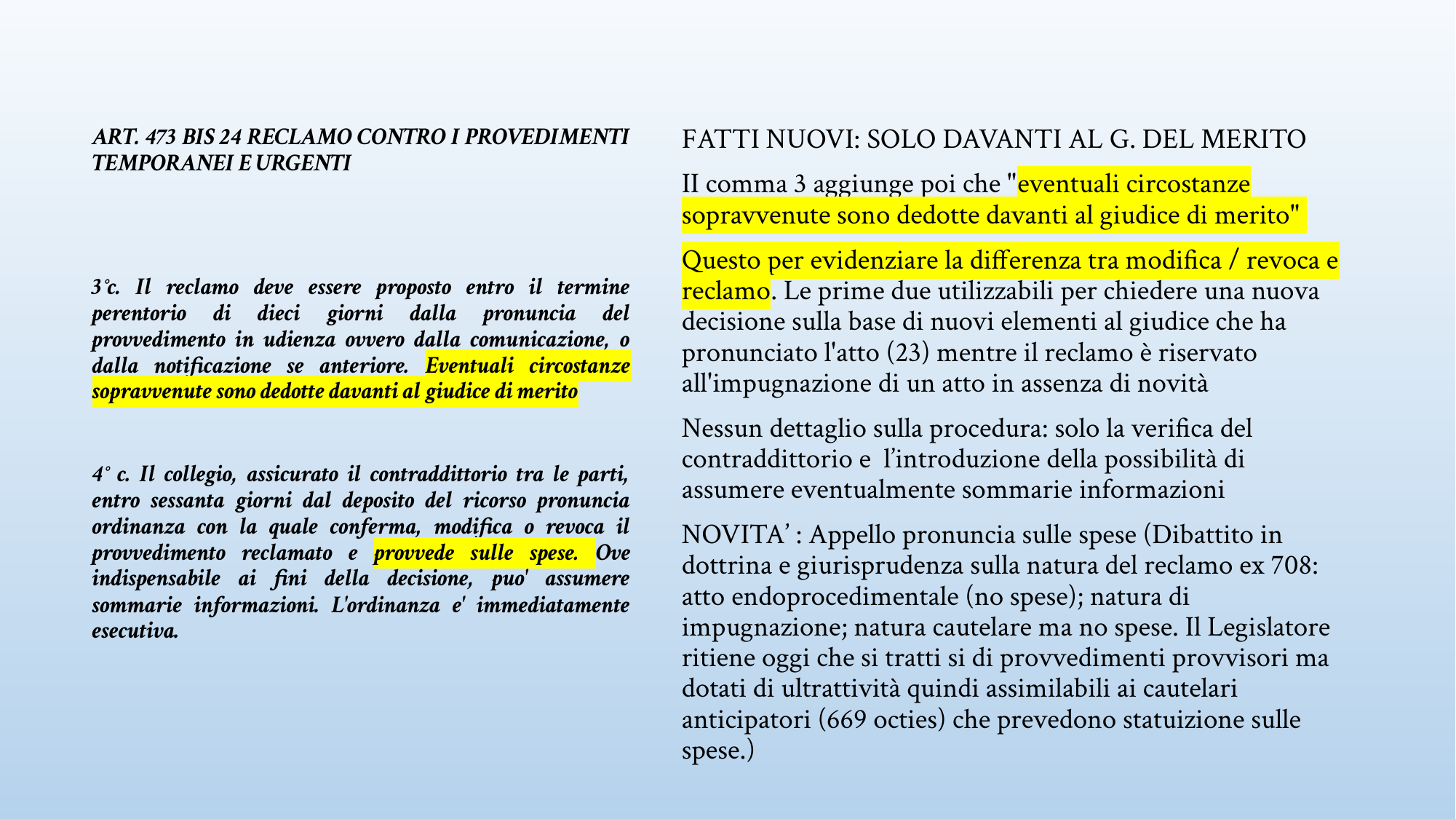

ART. 473 BIS 24 RECLAMO CONTRO I PROVEDIMENTI TEMPORANEI E URGENTI

3°c. Il reclamo deve essere proposto entro il termine perentorio di dieci giorni dalla pronuncia del provvedimento in udienza ovvero dalla comunicazione, o dalla notificazione se anteriore. Eventuali circostanze sopravvenute sono dedotte davanti al giudice di merito

4° c. Il collegio, assicurato il contraddittorio tra le parti, entro sessanta giorni dal deposito del ricorso pronuncia ordinanza con la quale conferma, modifica o revoca il provvedimento reclamato e provvede sulle spese. Ove indispensabile ai fini della decisione, puo' assumere sommarie informazioni. L'ordinanza e' immediatamente esecutiva.
FATTI NUOVI: SOLO DAVANTI AL G. DEL MERITO
II comma 3 aggiunge poi che "eventuali circostanze sopravvenute sono dedotte davanti al giudice di merito"
Questo per evidenziare la differenza tra modifica / revoca e reclamo. Le prime due utilizzabili per chiedere una nuova decisione sulla base di nuovi elementi al giudice che ha pronunciato l'atto (23) mentre il reclamo è riservato all'impugnazione di un atto in assenza di novità
Nessun dettaglio sulla procedura: solo la verifica del contraddittorio e  l’introduzione della possibilità di assumere eventualmente sommarie informazioni
NOVITA’ : Appello pronuncia sulle spese (Dibattito in dottrina e giurisprudenza sulla natura del reclamo ex 708: atto endoprocedimentale (no spese); natura di impugnazione; natura cautelare ma no spese. Il Legislatore ritiene oggi che si tratti si di provvedimenti provvisori ma dotati di ultrattività quindi assimilabili ai cautelari anticipatori (669 octies) che prevedono statuizione sulle spese.)